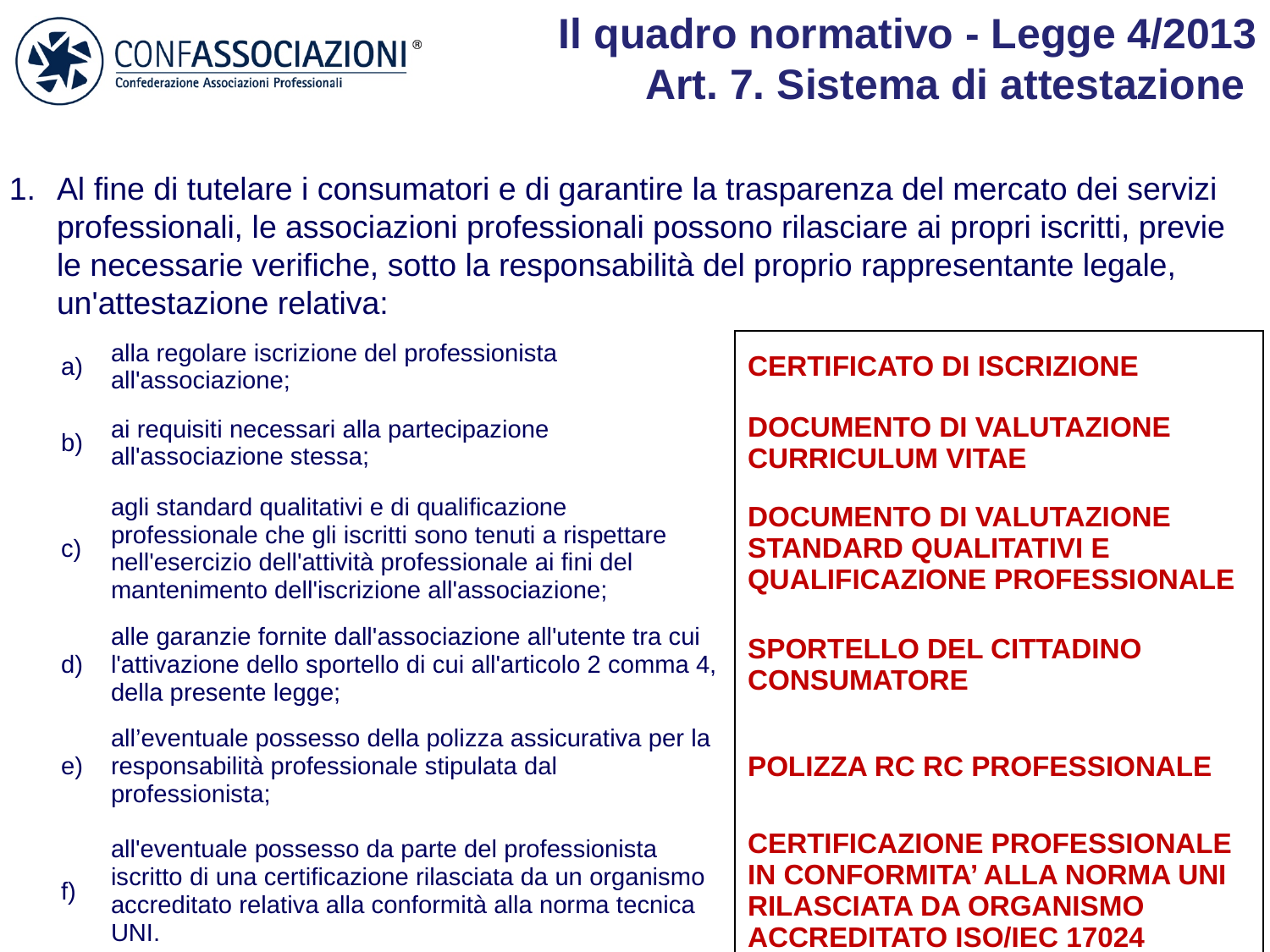

Il quadro normativo - Legge 4/2013
Art. 7. Sistema di attestazione
Al fine di tutelare i consumatori e di garantire la trasparenza del mercato dei servizi professionali, le associazioni professionali possono rilasciare ai propri iscritti, previe le necessarie verifiche, sotto la responsabilità del proprio rappresentante legale, un'attestazione relativa:
| a) | alla regolare iscrizione del professionista all'associazione; | CERTIFICATO DI ISCRIZIONE |
| --- | --- | --- |
| b) | ai requisiti necessari alla partecipazione all'associazione stessa; | DOCUMENTO DI VALUTAZIONE CURRICULUM VITAE |
| c) | agli standard qualitativi e di qualificazione professionale che gli iscritti sono tenuti a rispettare nell'esercizio dell'attività professionale ai fini del mantenimento dell'iscrizione all'associazione; | DOCUMENTO DI VALUTAZIONE STANDARD QUALITATIVI E QUALIFICAZIONE PROFESSIONALE |
| d) | alle garanzie fornite dall'associazione all'utente tra cui l'attivazione dello sportello di cui all'articolo 2 comma 4, della presente legge; | SPORTELLO DEL CITTADINO CONSUMATORE |
| e) | all’eventuale possesso della polizza assicurativa per la responsabilità professionale stipulata dal professionista; | POLIZZA RC RC PROFESSIONALE |
| f) | all'eventuale possesso da parte del professionista iscritto di una certificazione rilasciata da un organismo accreditato relativa alla conformità alla norma tecnica UNI. | CERTIFICAZIONE PROFESSIONALE IN CONFORMITA’ ALLA NORMA UNI RILASCIATA DA ORGANISMO ACCREDITATO ISO/IEC 17024 |